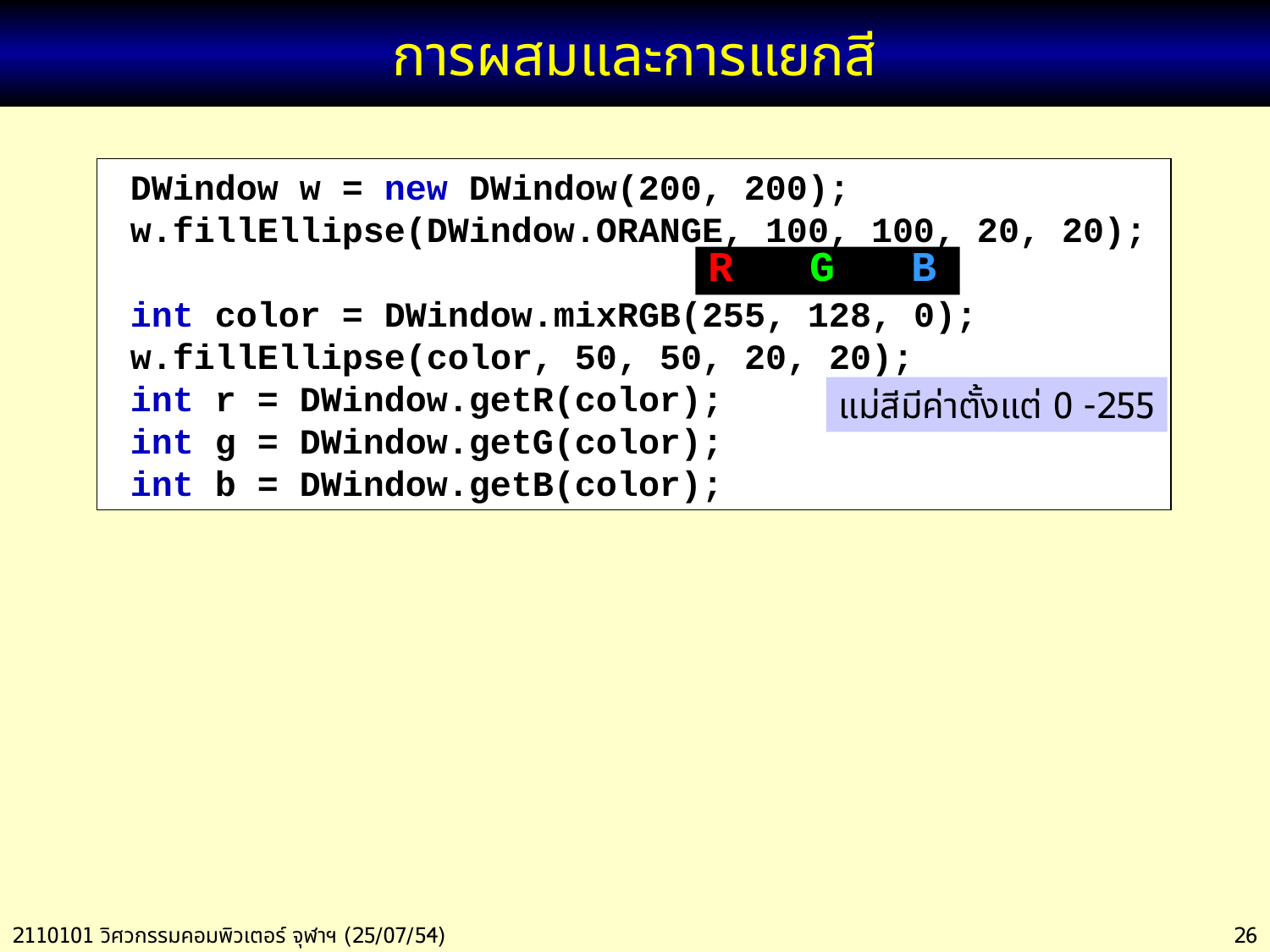

# การผสมและการแยกสี
 DWindow w = new DWindow(200, 200);
 w.fillEllipse(DWindow.ORANGE, 100, 100, 20, 20);

 int color = DWindow.mixRGB(255, 128, 0);
 w.fillEllipse(color, 50, 50, 20, 20);
 int r = DWindow.getR(color);
 int g = DWindow.getG(color);
 int b = DWindow.getB(color);
R   G   B
แม่สีมีค่าตั้งแต่ 0 -255